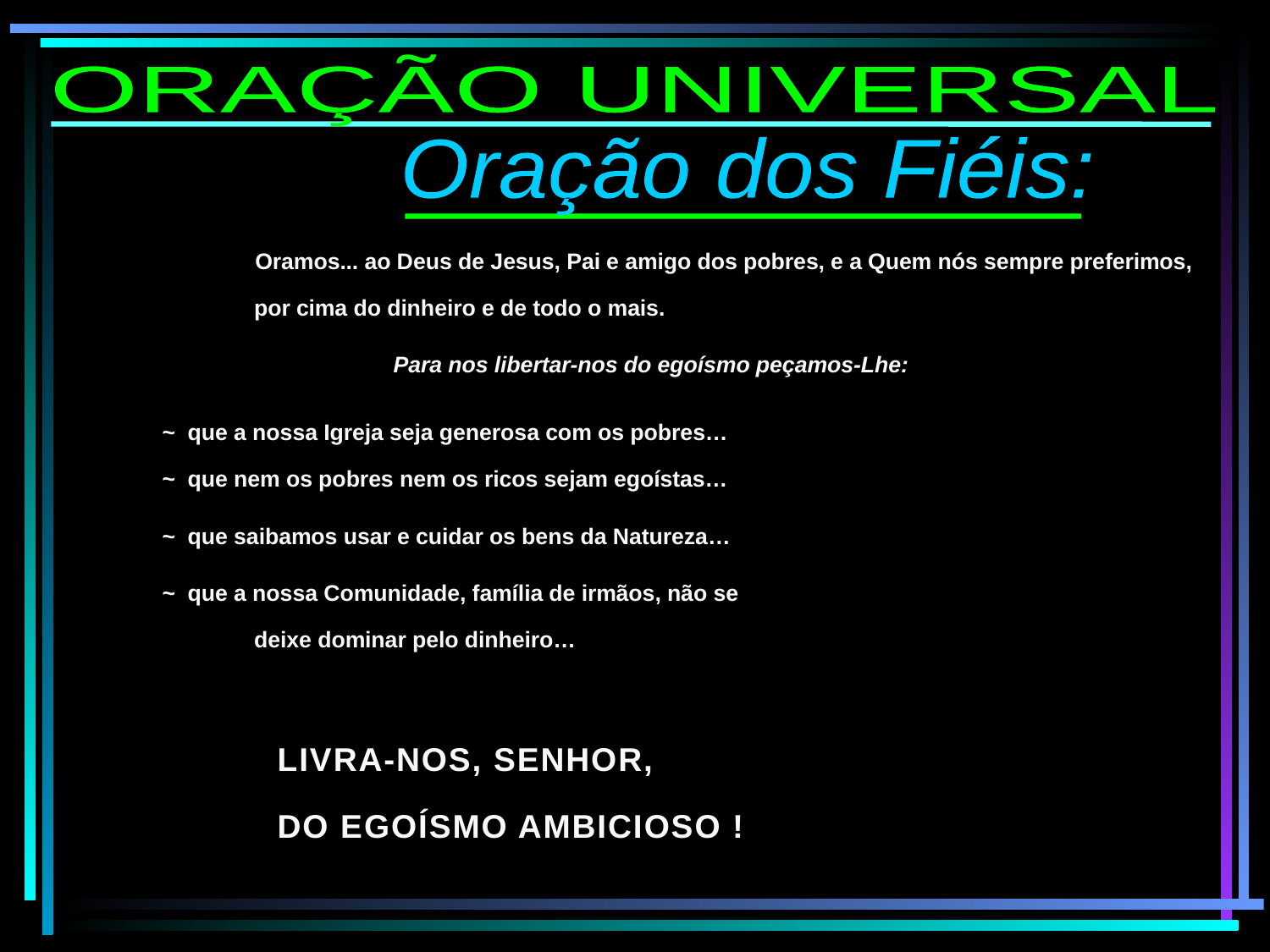

ORAÇÃO UNIVERSAL

Oração dos Fiéis:

Oramos... ao Deus de Jesus, Pai e amigo dos pobres, e a Quem nós sempre preferimos, por cima do dinheiro e de todo o mais.
	  Para nos libertar-nos do egoísmo peçamos-Lhe:
 ~  que a nossa Igreja seja generosa com os pobres…
 ~  que nem os pobres nem os ricos sejam egoístas…
 ~  que saibamos usar e cuidar os bens da Natureza…
 ~  que a nossa Comunidade, família de irmãos, não se
                deixe dominar pelo dinheiro…
LIVRA-NOS, SENHOR,
DO EGOÍSMO AMBICIOSO !